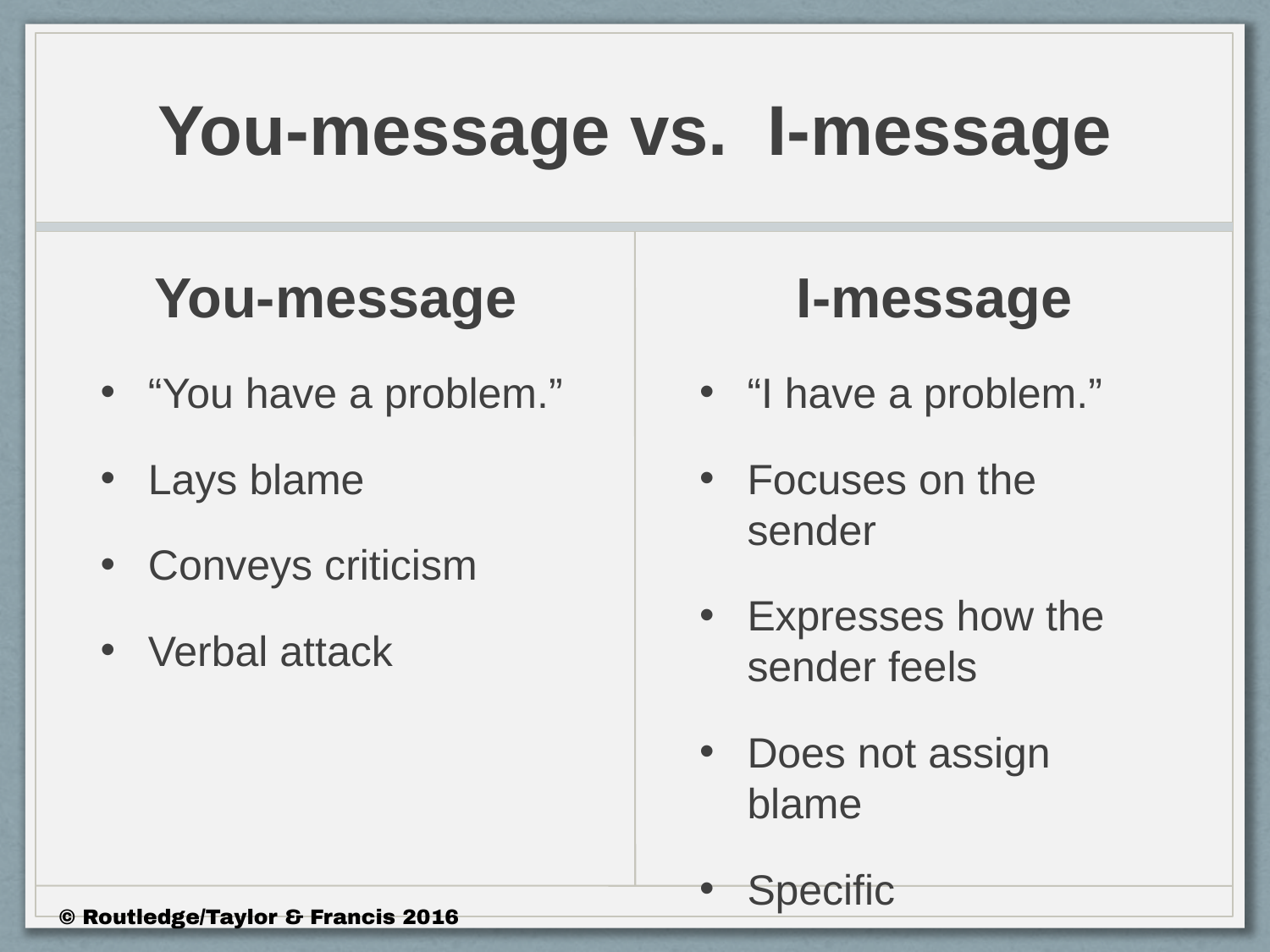

# You-message vs.  I-message
You-message
I-message
“You have a problem.”
Lays blame
Conveys criticism
Verbal attack
“I have a problem.”
Focuses on the sender
Expresses how the   sender feels
Does not assign blame
Specific
© Routledge/Taylor & Francis 2016